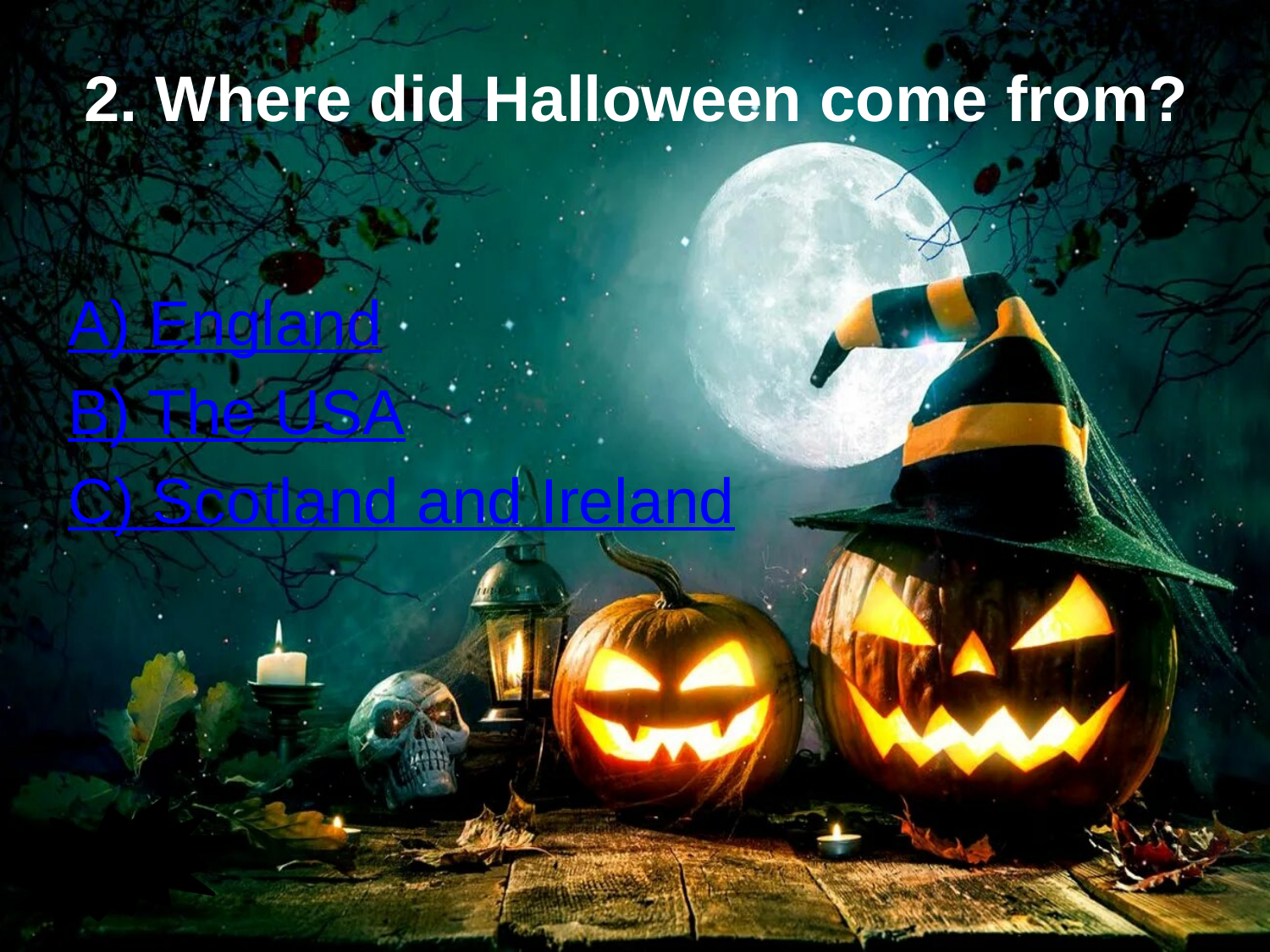

# 2. Where did Halloween come from?
A) England
B) The USA
C) Scotland and Ireland